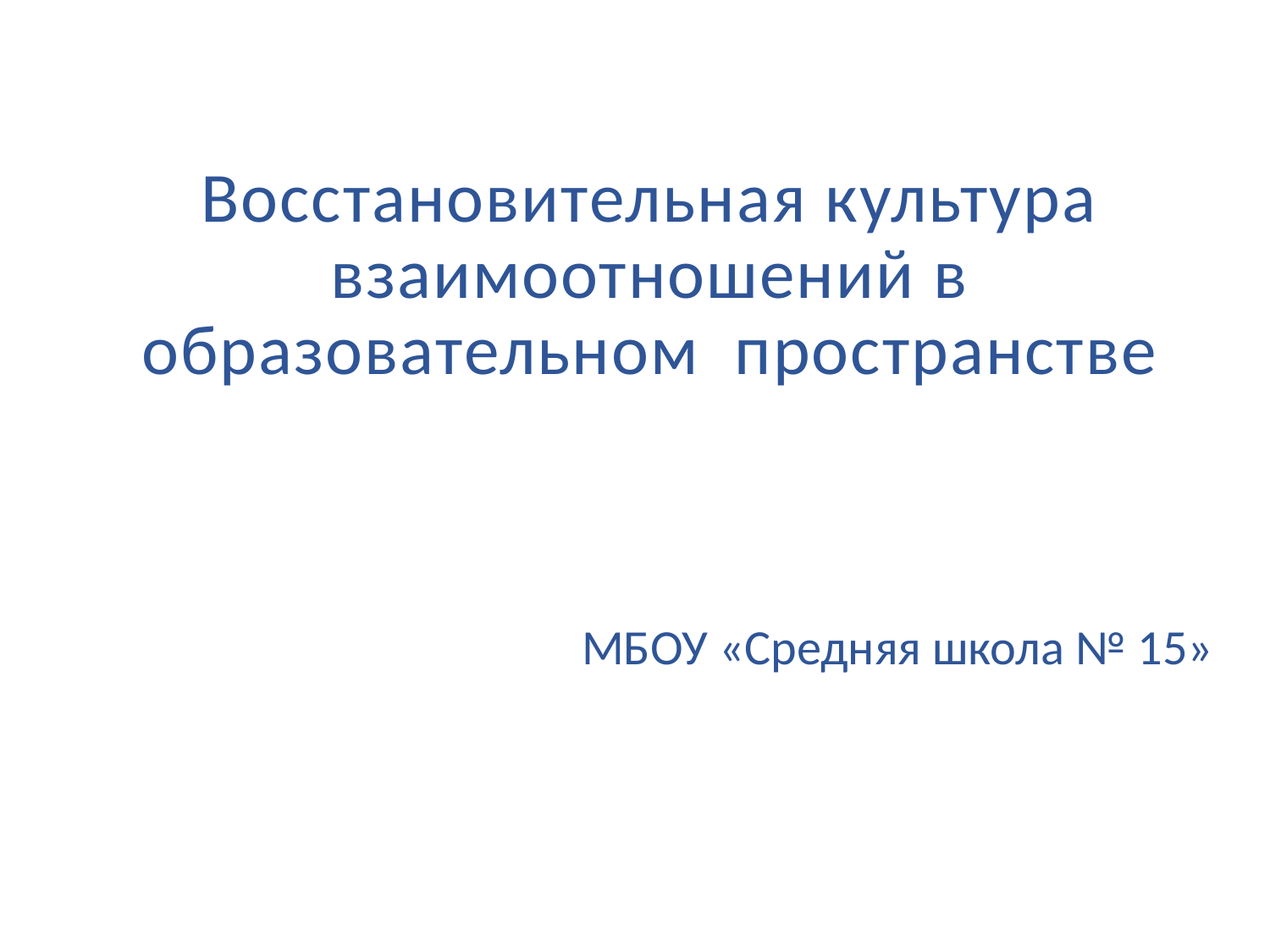

# Восстановительная культура взаимоотношений в образовательном  пространстве
МБОУ «Средняя школа № 15»